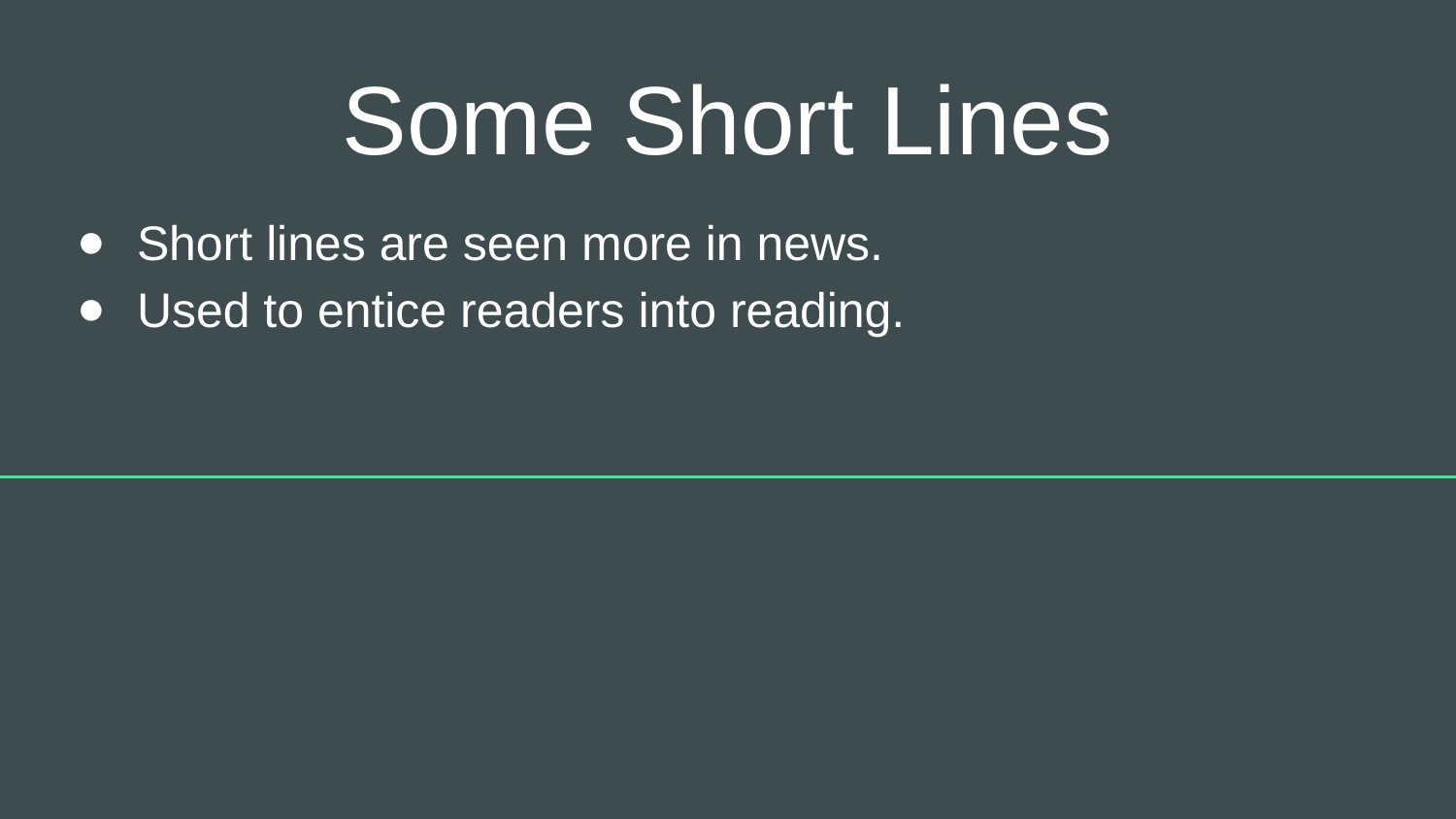

# Some Short Lines
Short lines are seen more in news.
Used to entice readers into reading.